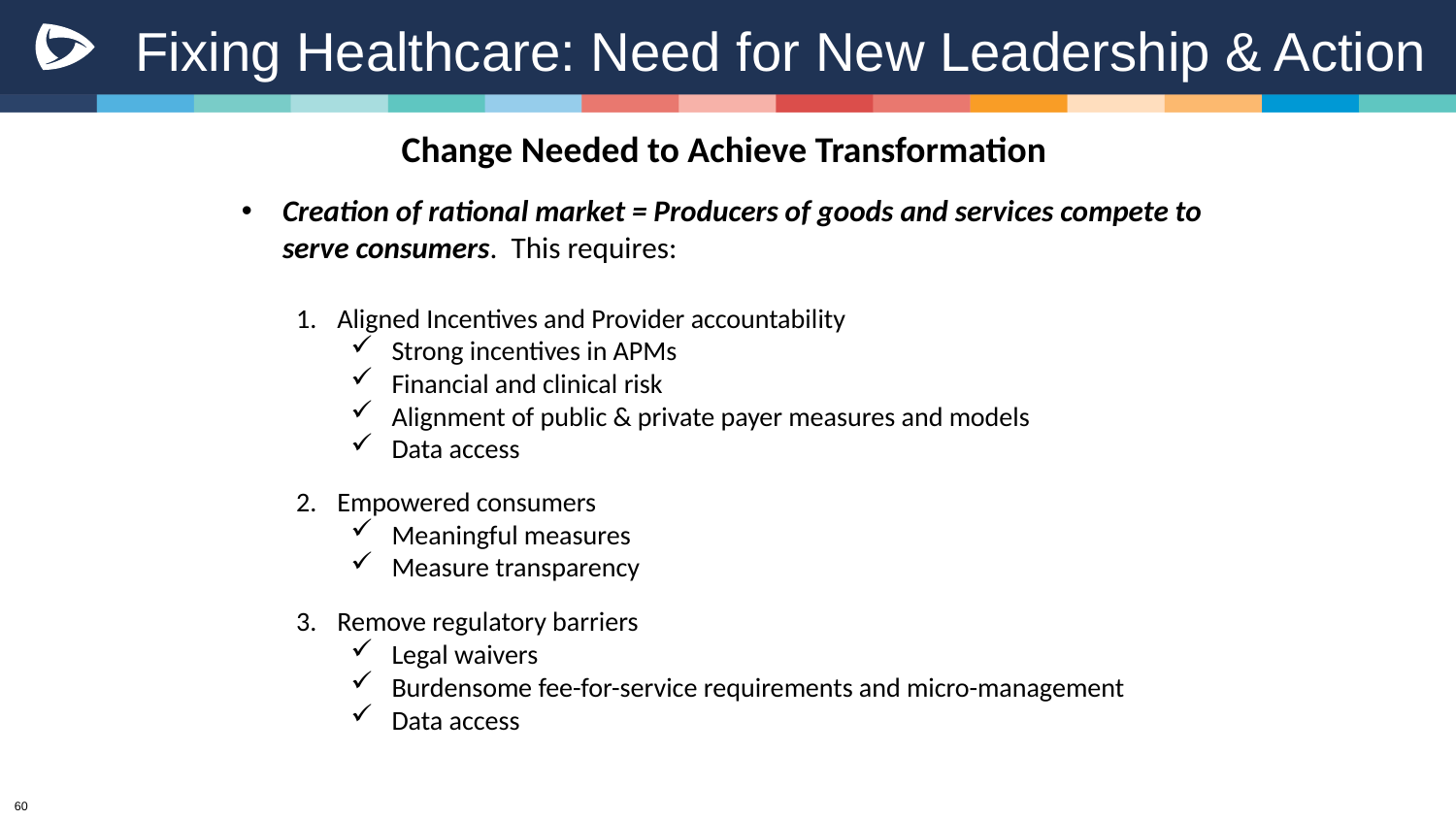

# Fixing Healthcare: Need for New Leadership & Action
Change Needed to Achieve Transformation

Creation of rational market = Producers of goods and services compete to serve consumers.  This requires:

Aligned Incentives and Provider accountability
Strong incentives in APMs
Financial and clinical risk
Alignment of public & private payer measures and models
Data access

Empowered consumers
Meaningful measures
Measure transparency

Remove regulatory barriers
Legal waivers
Burdensome fee-for-service requirements and micro-management
Data access